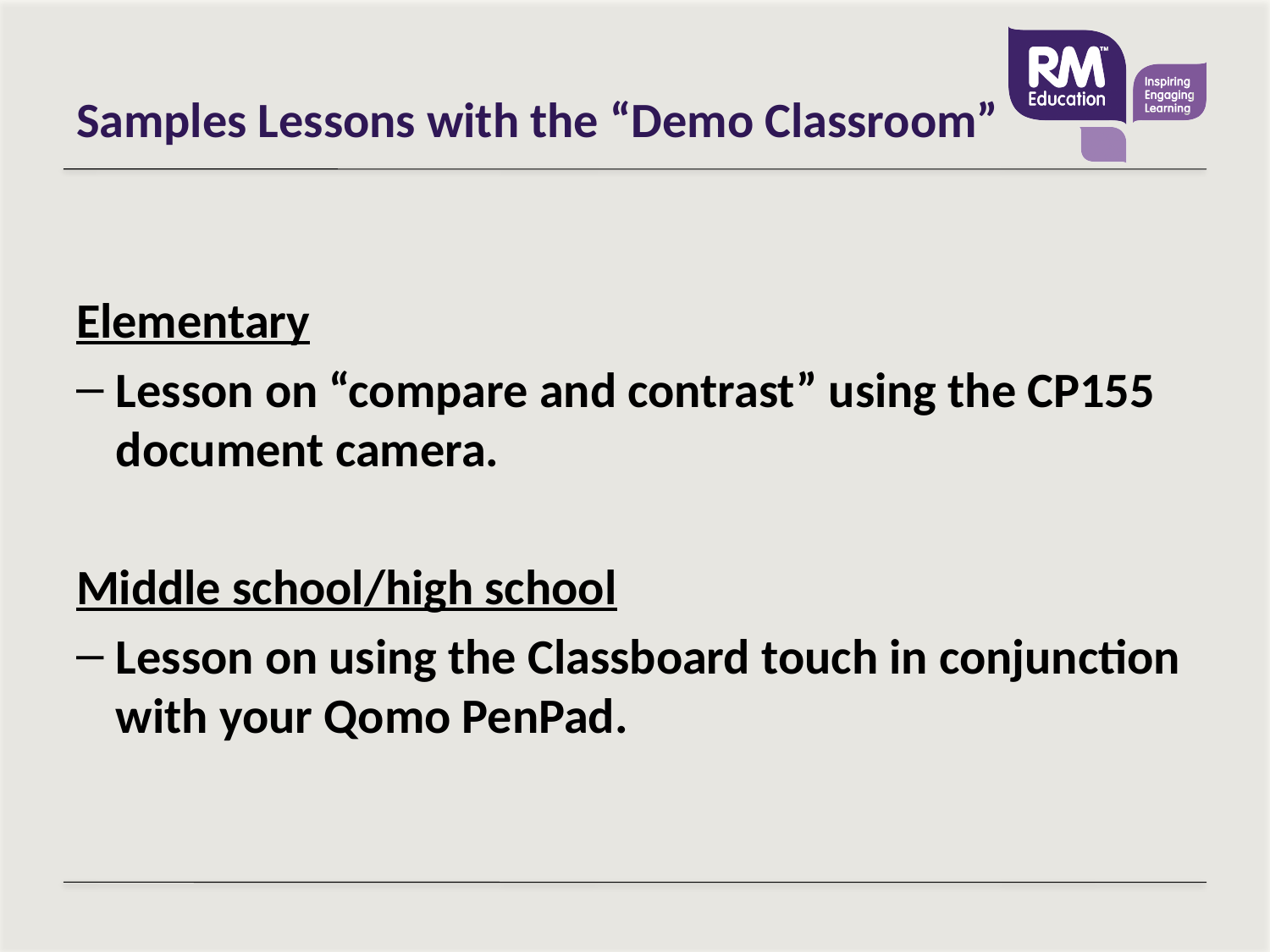

# Samples Lessons with the “Demo Classroom”

Elementary
Lesson on “compare and contrast” using the CP155 document camera.

Middle school/high school
Lesson on using the Classboard touch in conjunction with your Qomo PenPad.